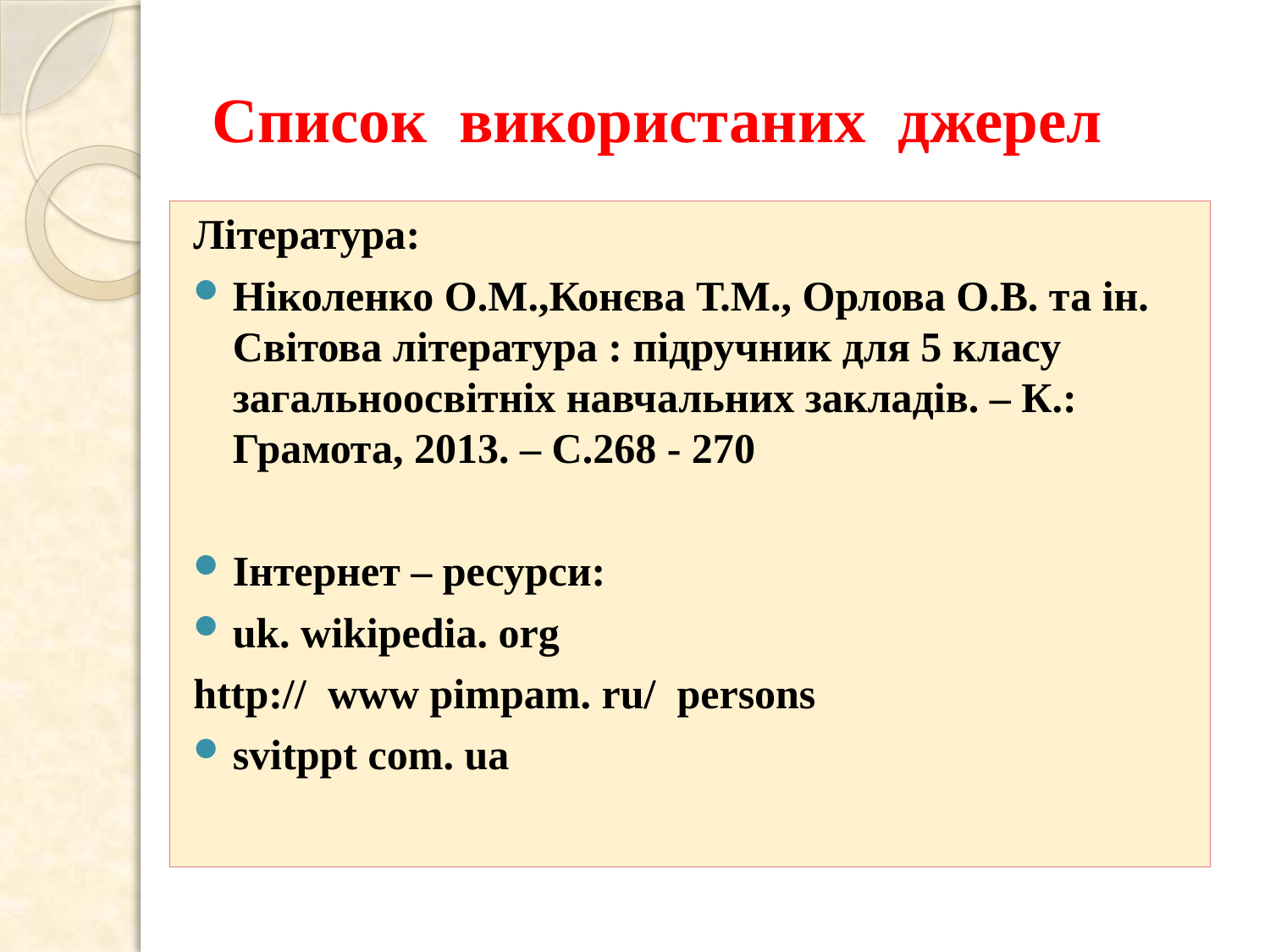

# Список  використаних  джерел
Література:
Ніколенко О.М.,Конєва Т.М., Орлова О.В. та ін. Світова література : підручник для 5 класу загальноосвітніх навчальних закладів. – К.: Грамота, 2013. – С.268 - 270

Інтернет – ресурси:
uk. wikipedia. org
http://  www pimpam. ru/  persons
svitppt com. ua